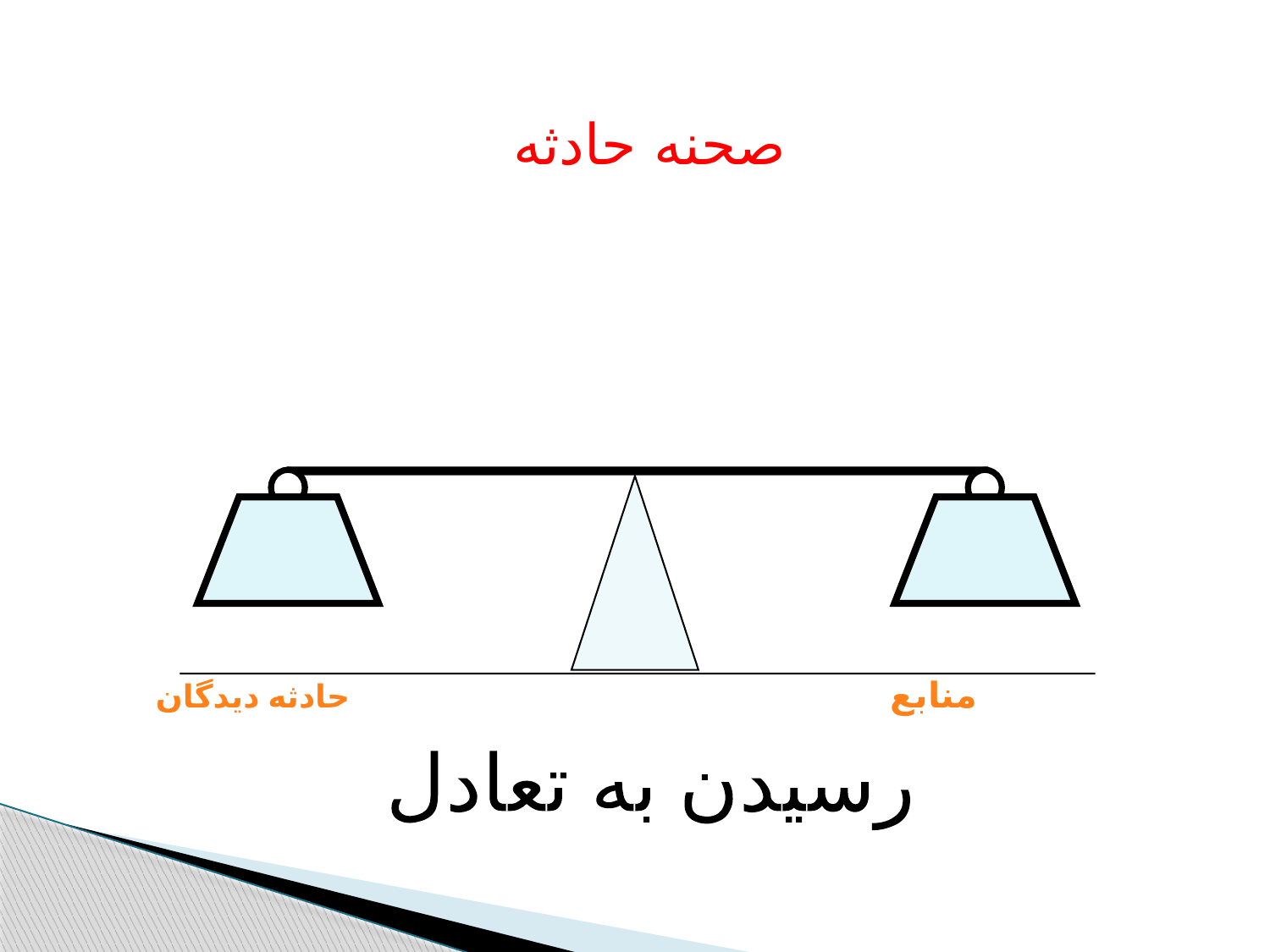

صحنه حادثه

منابع
حادثه ديدگان

رسيدن به تعادل